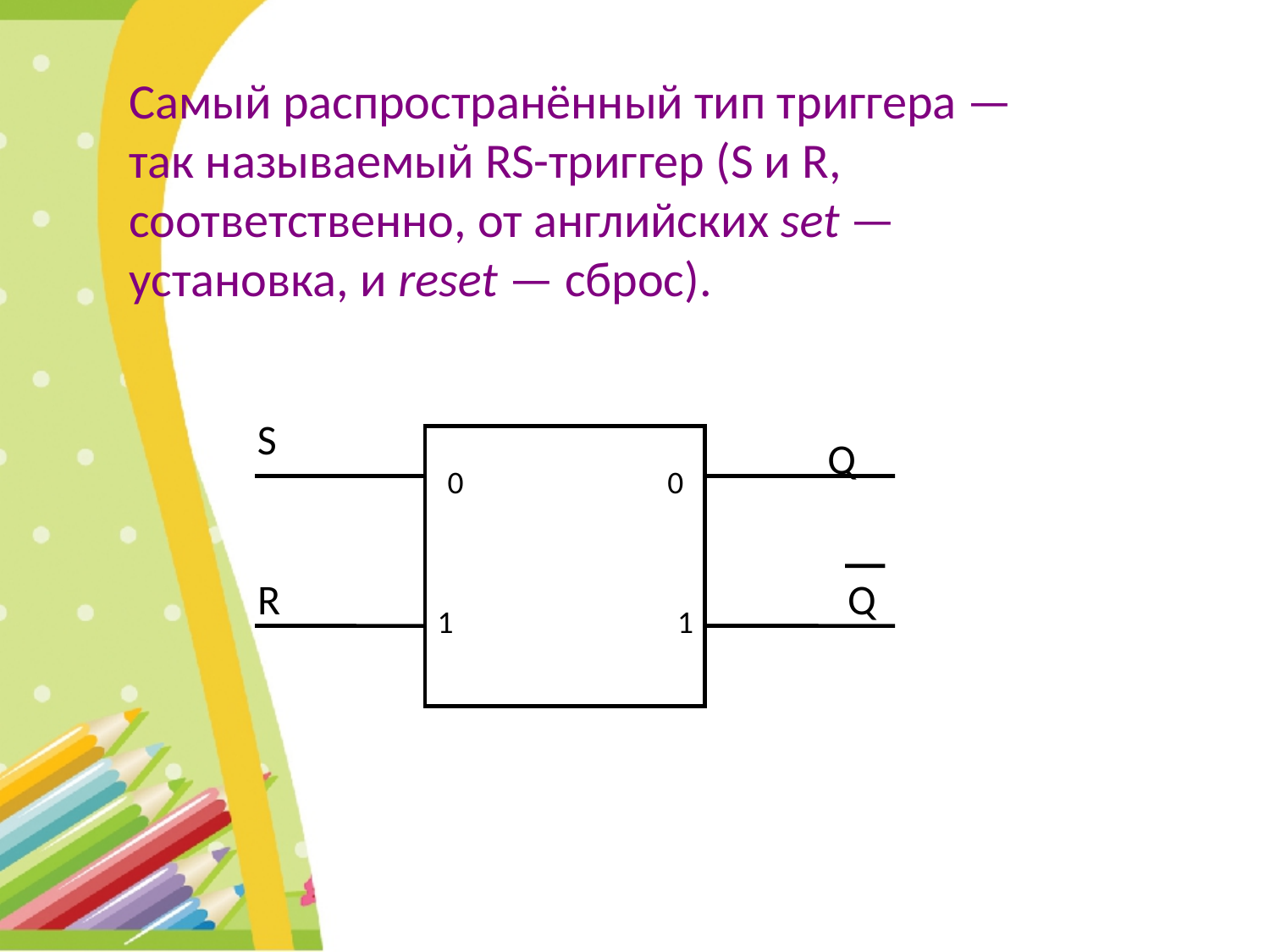

Самый распространённый тип триггера — так называемый RS-триггер (S и R, соответственно, от английских set — установка, и reset — сброс).

S

Q
0
0

R
Q

1
1